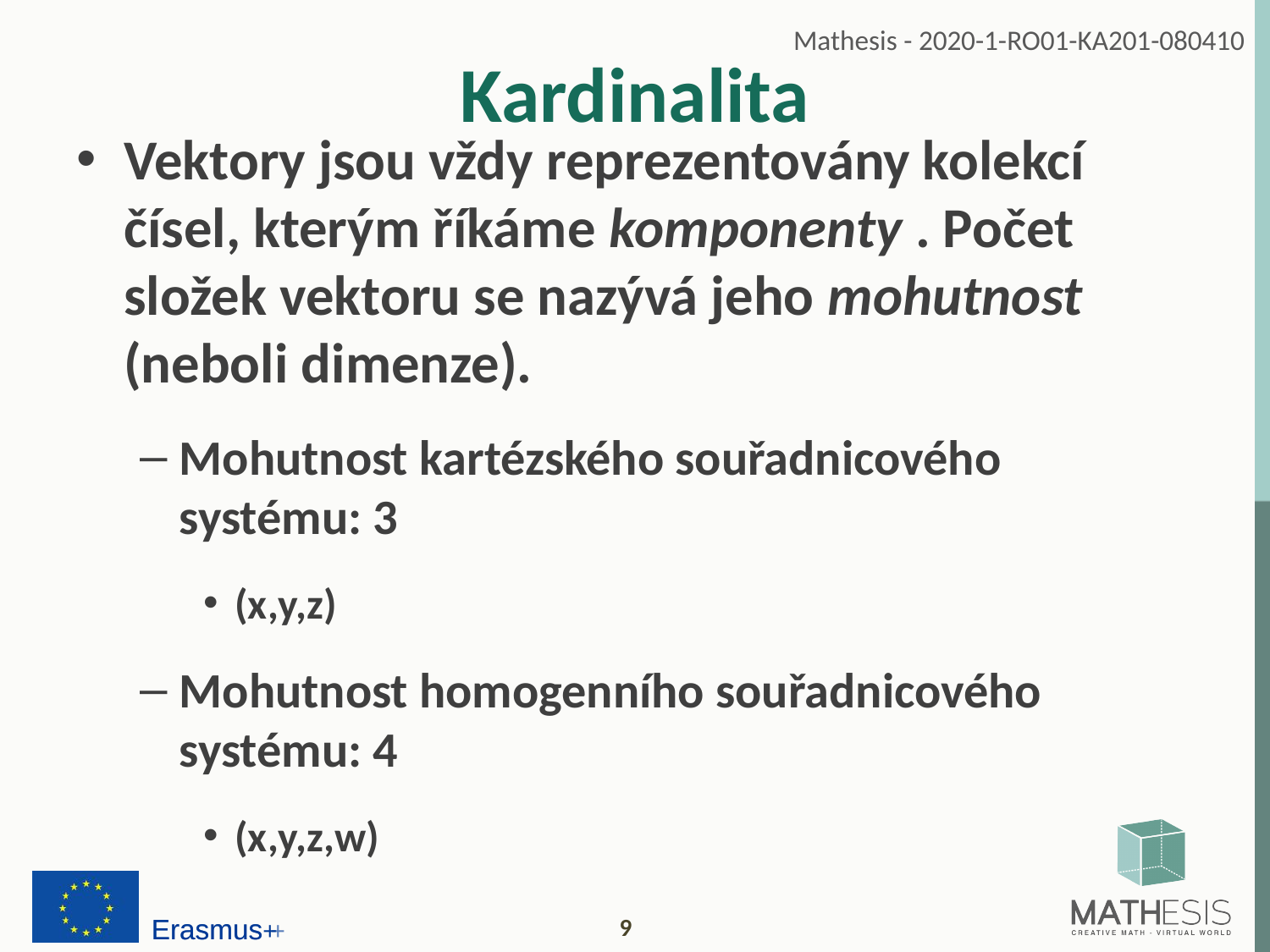

# Kardinalita

Vektory jsou vždy reprezentovány kolekcí čísel, kterým říkáme komponenty . Počet složek vektoru se nazývá jeho mohutnost (neboli dimenze).
Mohutnost kartézského souřadnicového systému: 3
(x,y,z)
Mohutnost homogenního souřadnicového systému: 4
(x,y,z,w)